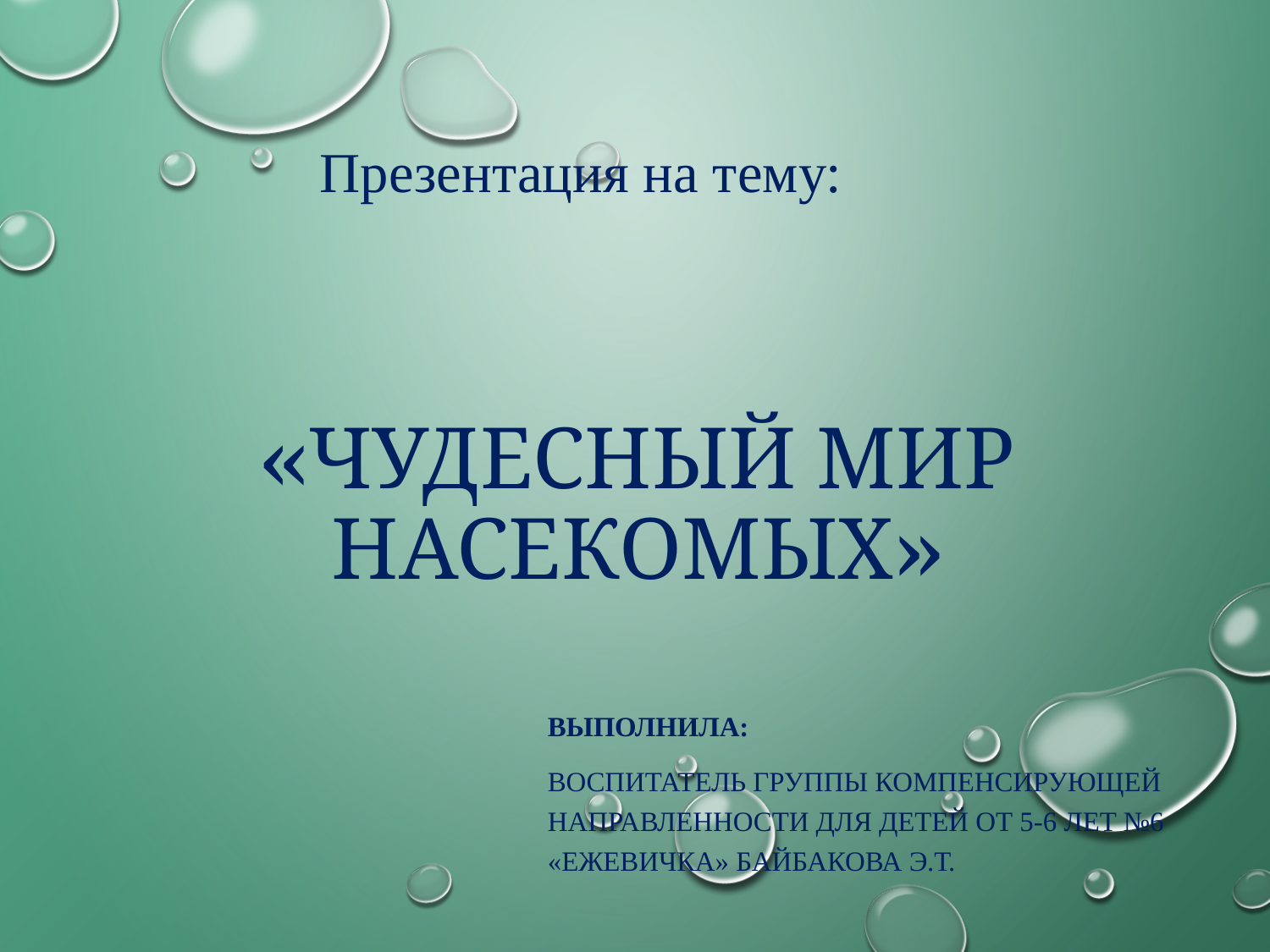

Презентация на тему:
# «Чудесный мир насекомых»
Выполнила:
воспитатель группы компенсирующей направленности для детей от 5-6 лет №6 «Ежевичка» Байбакова Э.Т.